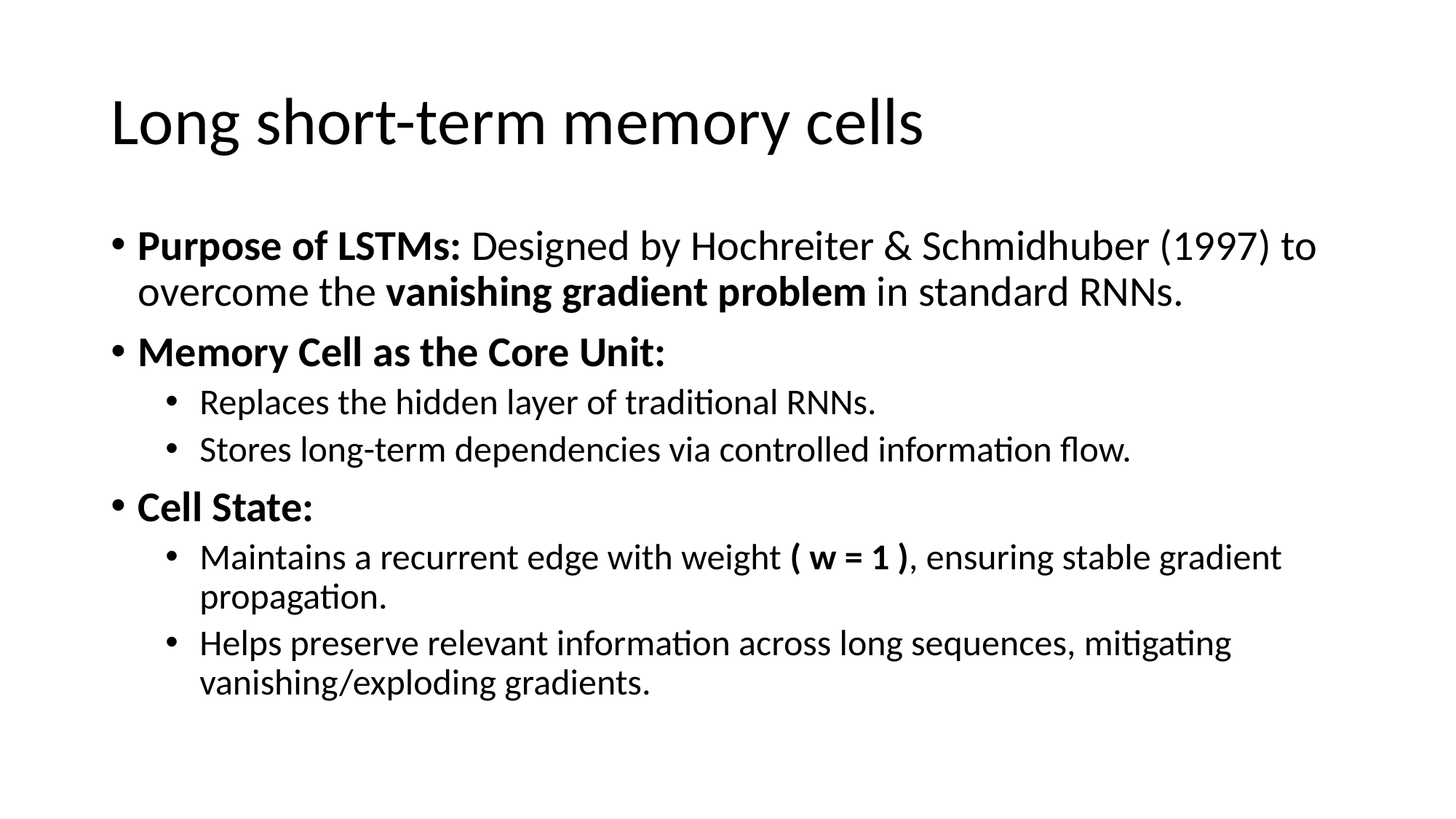

# Long short-term memory cells
Purpose of LSTMs: Designed by Hochreiter & Schmidhuber (1997) to overcome the vanishing gradient problem in standard RNNs.
Memory Cell as the Core Unit:
Replaces the hidden layer of traditional RNNs.
Stores long-term dependencies via controlled information flow.
Cell State:
Maintains a recurrent edge with weight ( w = 1 ), ensuring stable gradient propagation.
Helps preserve relevant information across long sequences, mitigating vanishing/exploding gradients.